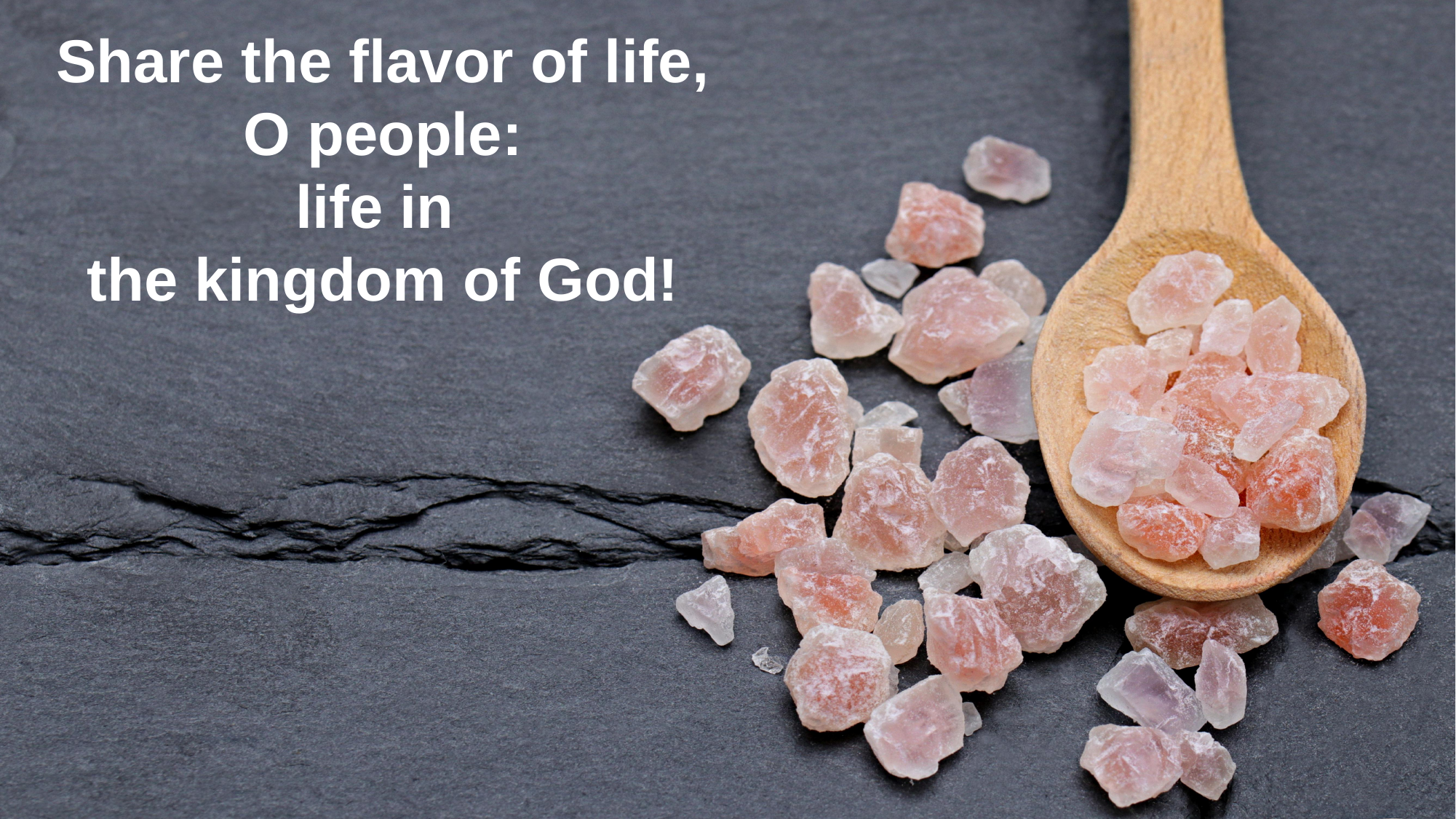

Share the flavor of life,
O people:
life in
the kingdom of God!